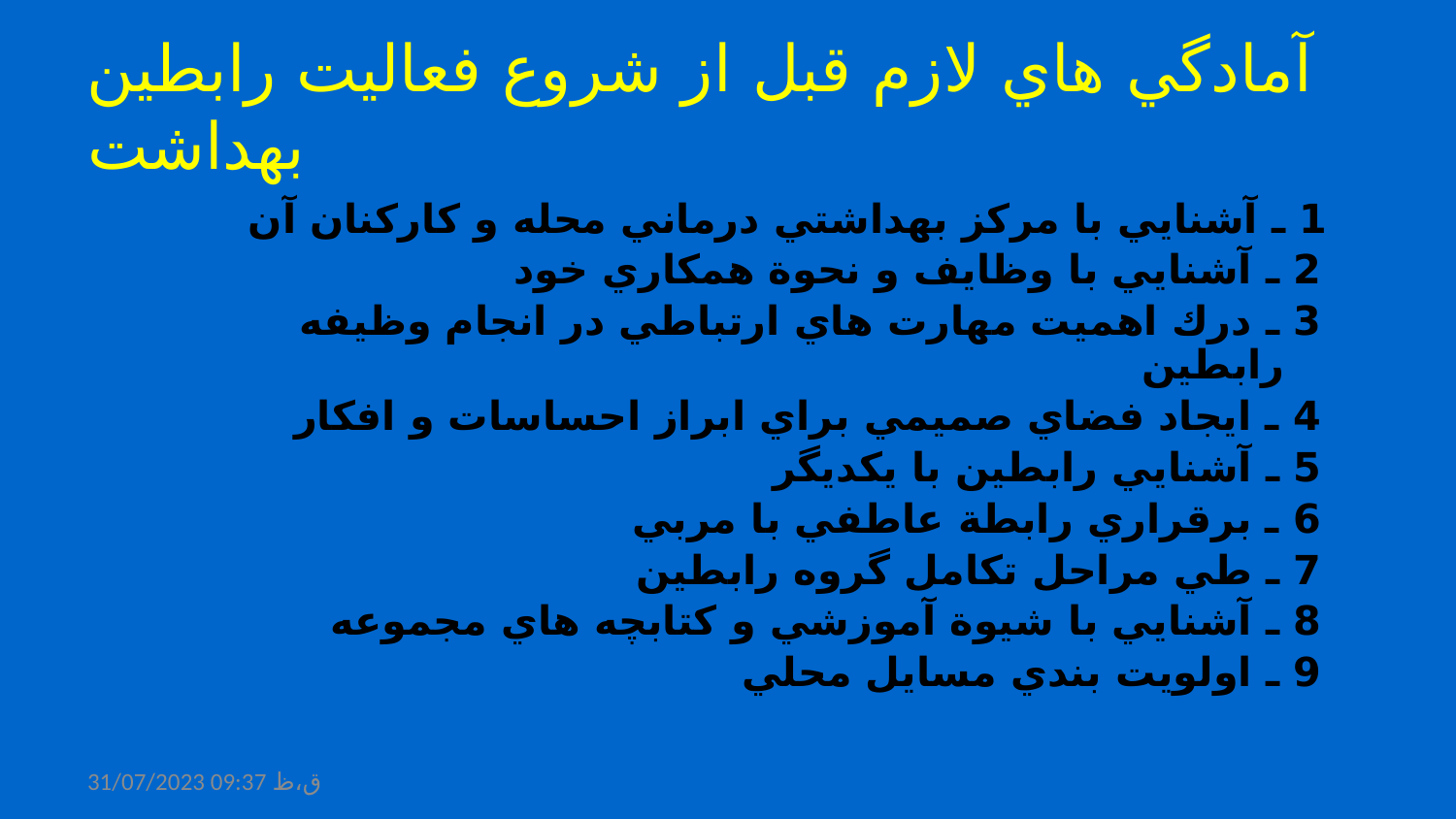

# آمادگي هاي لازم قبل از شروع فعاليت رابطين بهداشت
1 ـ آشنايي با مركز بهداشتي درماني محله و كاركنان آن
2 ـ آشنايي با وظايف و نحوة‌ همكاري خود
3 ـ درك اهميت مهارت هاي ارتباطي در انجام وظيفه رابطين
4 ـ ايجاد فضاي صميمي براي ابراز احساسات و افكار
5 ـ آشنايي رابطين با يكديگر
6 ـ برقراري رابطة‌ عاطفي با مربي
7 ـ طي مراحل تكامل گروه رابطين
8 ـ آشنايي با شيوة‌ آموزشي و كتابچه هاي مجموعه
9 ـ اولويت بندي مسايل محلي

31/07/2023 09:37 ق،ظ